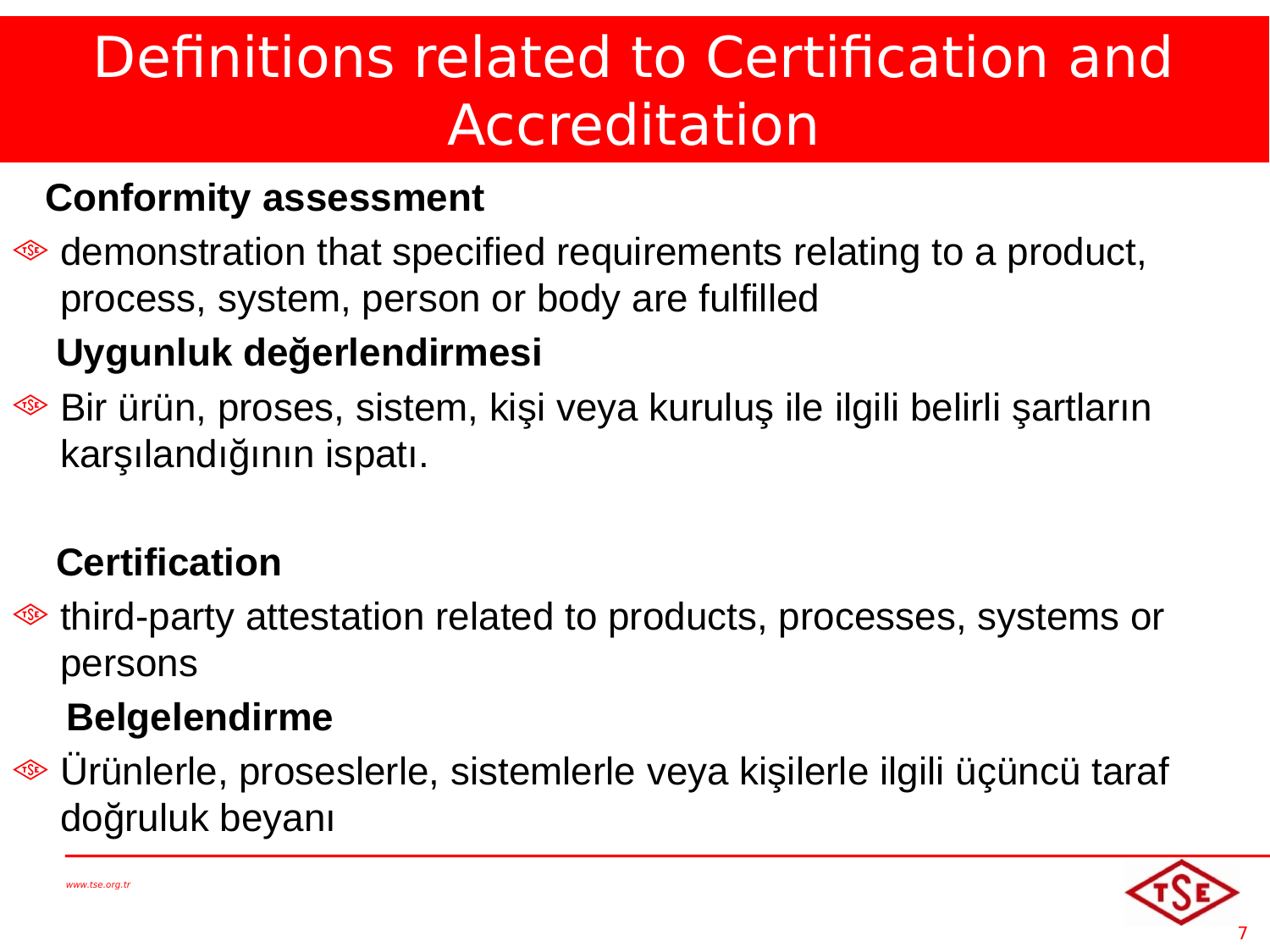

# Definitions related to Certification and Accreditation
   Conformity assessment
demonstration that specified requirements relating to a product, process, system, person or body are fulfilled
    Uygunluk değerlendirmesi
Bir ürün, proses, sistem, kişi veya kuruluş ile ilgili belirli şartların karşılandığının ispatı.

    Certification
third-party attestation related to products, processes, systems or persons
     Belgelendirme
Ürünlerle, proseslerle, sistemlerle veya kişilerle ilgili üçüncü taraf doğruluk beyanı

www.tse.org.tr
7